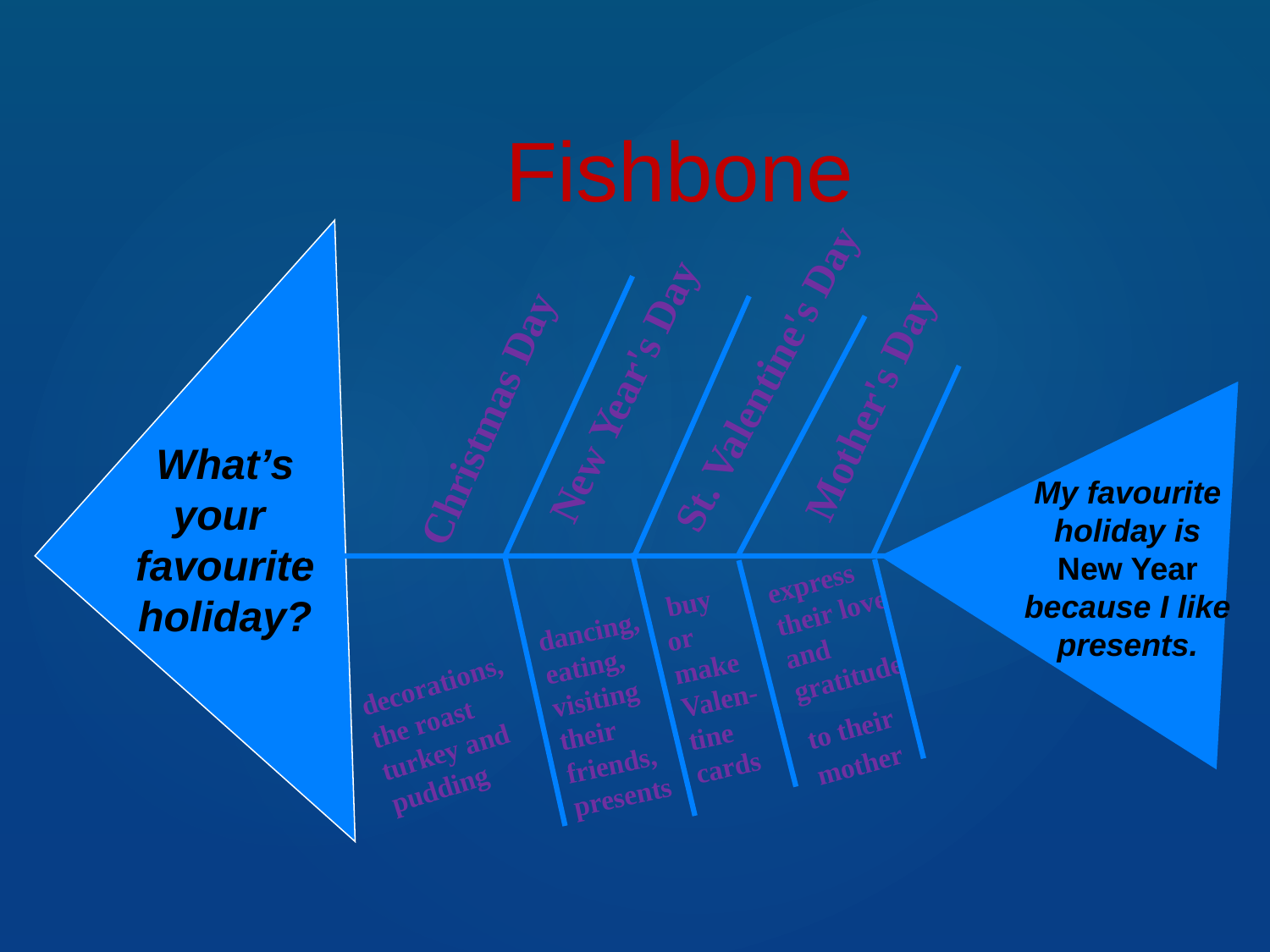

Fishbone
 New Year's Day

St. Valentine's Day

Mother's Day
Christmas Day

What’s your
favourite holiday?

My favourite
holiday is New Year
because I like presents.

express their love and gratitude
to their mother

 buy or make Valen-tine cards
dancing, eating,         visiting their friends, presents
decorations, the roast turkey and pudding